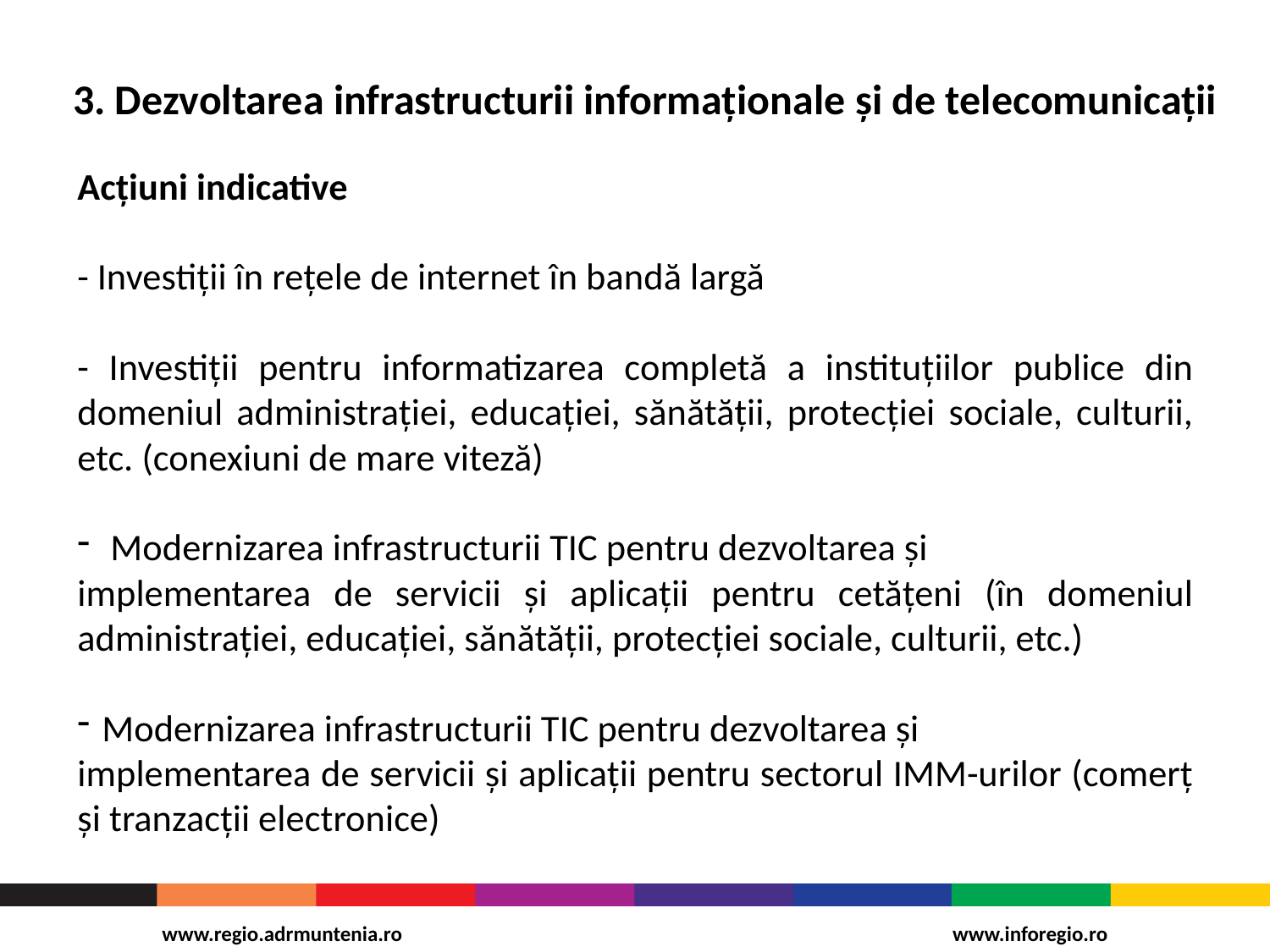

# 3. Dezvoltarea infrastructurii informaționale și de telecomunicații
Acțiuni indicative

- Investiții în rețele de internet în bandă largă

- Investiții pentru informatizarea completă a instituțiilor publice din domeniul administrației, educației, sănătății, protecției sociale, culturii, etc. (conexiuni de mare viteză)

 Modernizarea infrastructurii TIC pentru dezvoltarea și
implementarea de servicii și aplicații pentru cetățeni (în domeniul administrației, educației, sănătății, protecției sociale, culturii, etc.)

Modernizarea infrastructurii TIC pentru dezvoltarea și
implementarea de servicii și aplicații pentru sectorul IMM-urilor (comerț și tranzacții electronice)